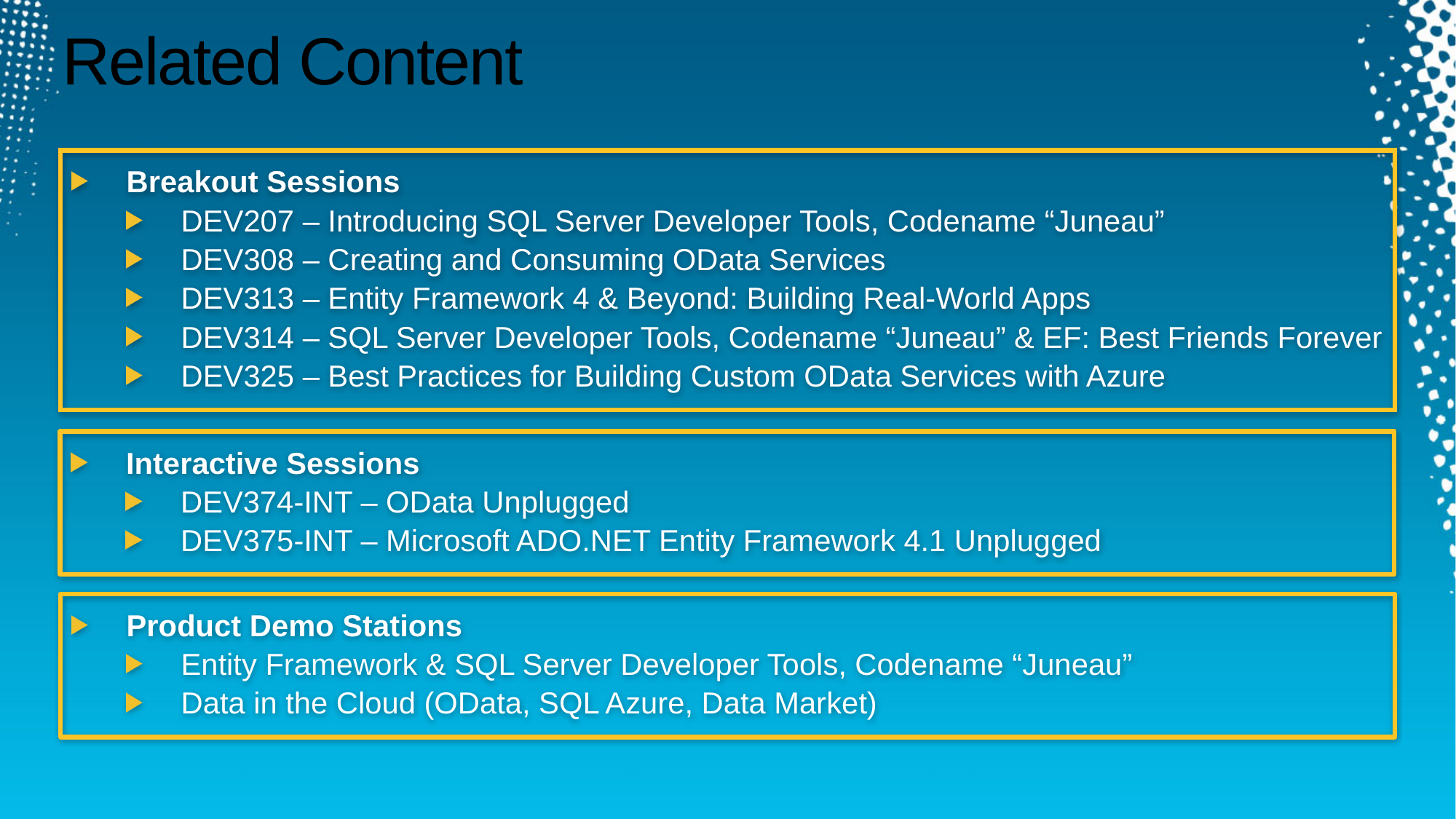

Required Slide

Speakers, please list the Breakout Sessions, Interactive Discussions, Labs, Demo Stations and Certification Exam that relate to your session. Also indicate when they can find you staffing in the TLC.

# Related Content
Breakout Sessions
DEV207 – Introducing SQL Server Developer Tools, Codename “Juneau”
DEV308 – Creating and Consuming OData Services
DEV313 – Entity Framework 4 & Beyond: Building Real-World Apps
DEV314 – SQL Server Developer Tools, Codename “Juneau” & EF: Best Friends Forever
DEV325 – Best Practices for Building Custom OData Services with Azure
Interactive Sessions
DEV374-INT – OData Unplugged
DEV375-INT – Microsoft ADO.NET Entity Framework 4.1 Unplugged
Product Demo Stations
Entity Framework & SQL Server Developer Tools, Codename “Juneau”
Data in the Cloud (OData, SQL Azure, Data Market)